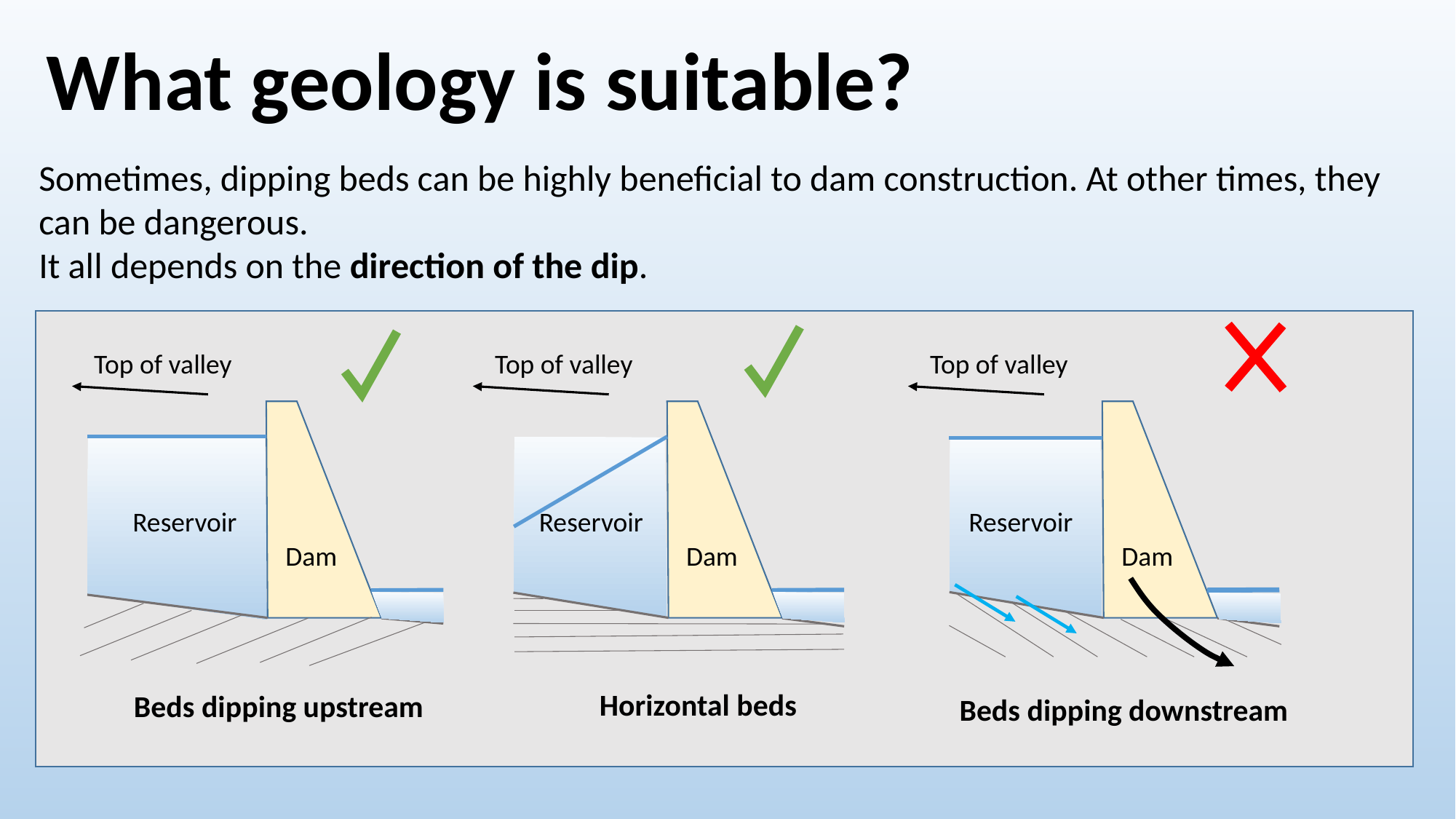

What geology is suitable?
Sometimes, dipping beds can be highly beneficial to dam construction. At other times, they can be dangerous.
It all depends on the direction of the dip.

Top of valley

Reservoir
Dam
Top of valley

Reservoir
Dam
Top of valley

Reservoir
Dam

Horizontal beds
Beds dipping upstream
Beds dipping downstream